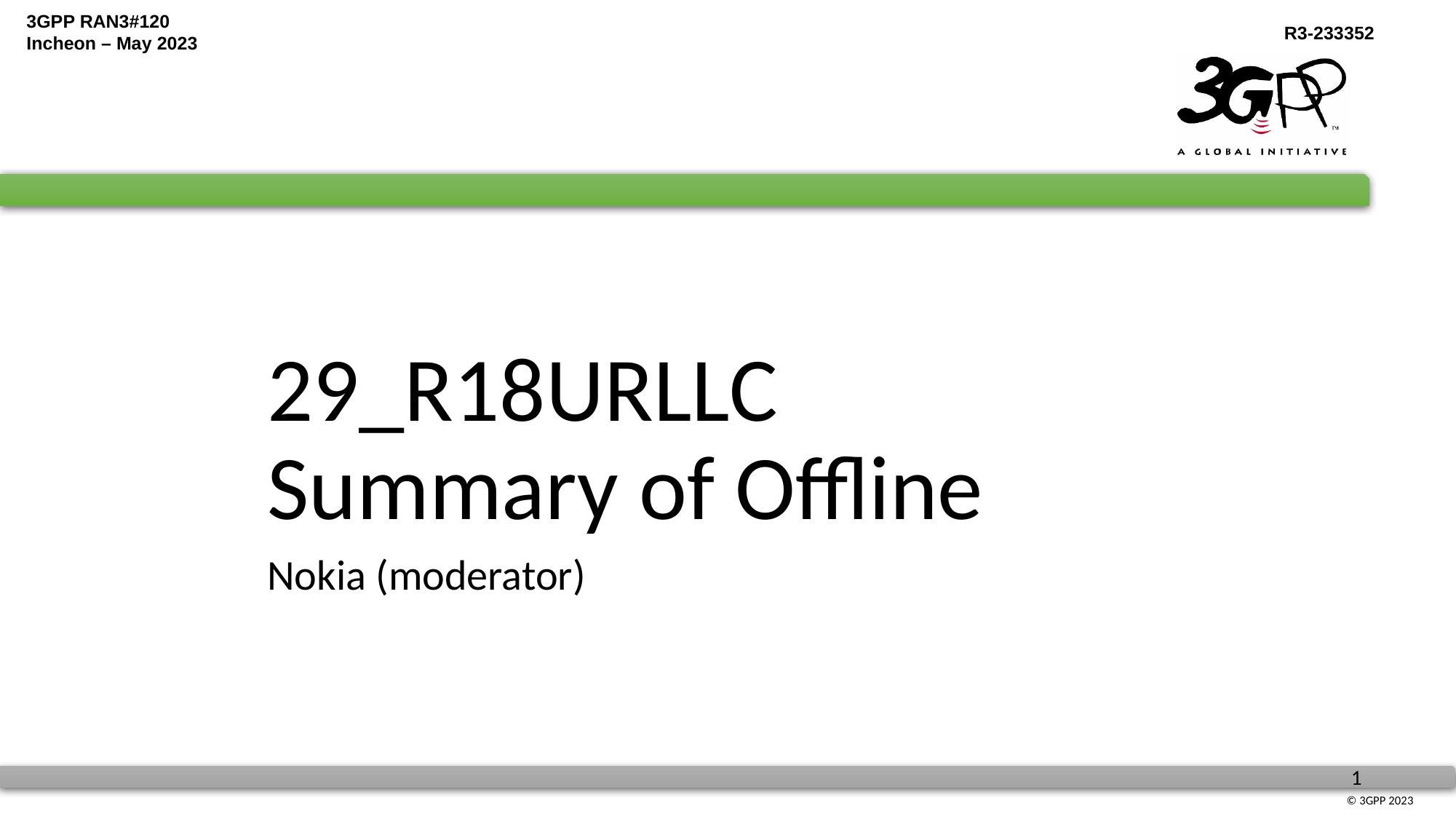

# 29_R18URLLC Summary of Offline
Nokia (moderator)